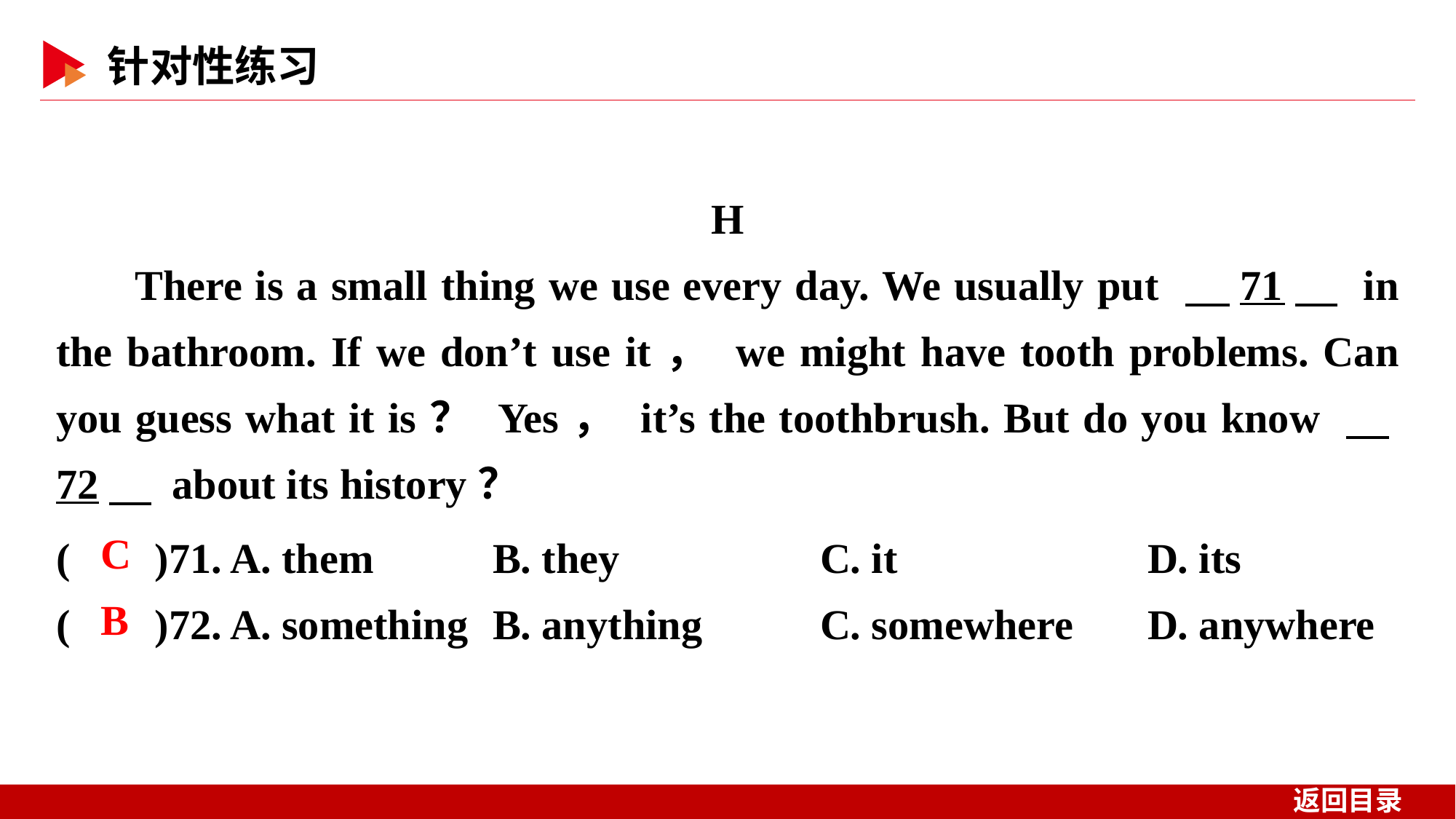

H
There is a small thing we use every day. We usually put 　71　 in the bathroom. If we don’t use it， we might have tooth problems. Can you guess what it is？ Yes， it’s the toothbrush. But do you know 　72　 about its history？
(        )71. A. them         	B. they		C. it　                	D. its
(        )72. A. something	B. anything		C. somewhere 	D. anywhere
   C
   B